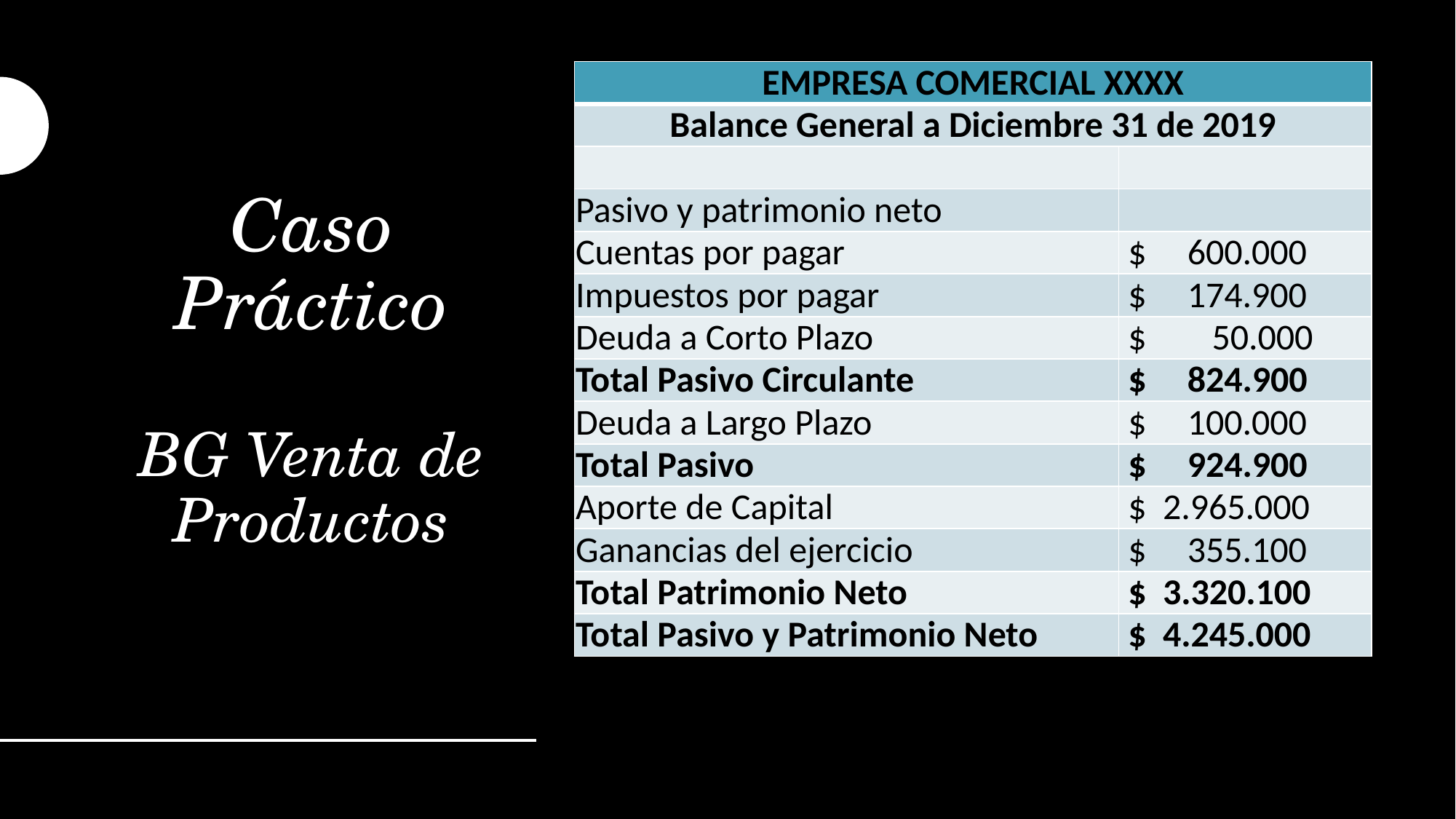

| EMPRESA COMERCIAL XXXX |  |
| --- | --- |
| Balance General a Diciembre 31 de 2019 |  |
|  |  |
| Pasivo y patrimonio neto |  |
| Cuentas por pagar | $ 600.000 |
| Impuestos por pagar | $ 174.900 |
| Deuda a Corto Plazo | $ 50.000 |
| Total Pasivo Circulante | $ 824.900 |
| Deuda a Largo Plazo | $ 100.000 |
| Total Pasivo | $ 924.900 |
| Aporte de Capital | $ 2.965.000 |
| Ganancias del ejercicio | $ 355.100 |
| Total Patrimonio Neto | $ 3.320.100 |
| Total Pasivo y Patrimonio Neto | $ 4.245.000 |

# Caso Práctico BG Venta de Productos